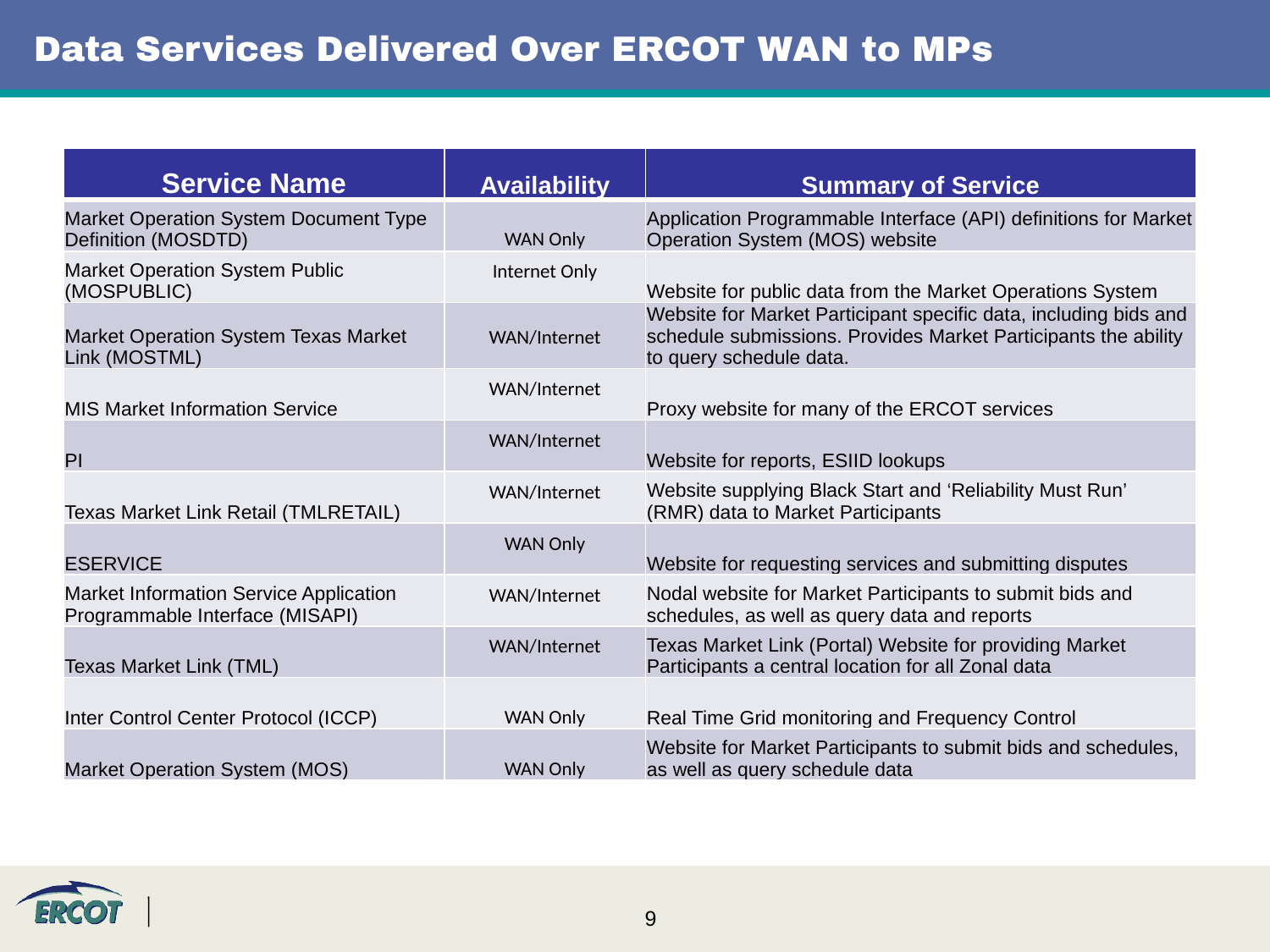

# Data Services Delivered Over ERCOT WAN to MPs
| Service Name | Availability | Summary of Service |
| --- | --- | --- |
| Market Operation System Document Type Definition (MOSDTD) | WAN Only | Application Programmable Interface (API) definitions for Market Operation System (MOS) website |
| Market Operation System Public (MOSPUBLIC) | Internet Only | Website for public data from the Market Operations System |
| Market Operation System Texas Market Link (MOSTML) | WAN/Internet | Website for Market Participant specific data, including bids and schedule submissions. Provides Market Participants the ability to query schedule data. |
| MIS Market Information Service | WAN/Internet | Proxy website for many of the ERCOT services |
| PI | WAN/Internet | Website for reports, ESIID lookups |
| Texas Market Link Retail (TMLRETAIL) | WAN/Internet | Website supplying Black Start and ‘Reliability Must Run’ (RMR) data to Market Participants |
| ESERVICE | WAN Only | Website for requesting services and submitting disputes |
| Market Information Service Application Programmable Interface (MISAPI) | WAN/Internet | Nodal website for Market Participants to submit bids and schedules, as well as query data and reports |
| Texas Market Link (TML) | WAN/Internet | Texas Market Link (Portal) Website for providing Market Participants a central location for all Zonal data |
| Inter Control Center Protocol (ICCP) | WAN Only | Real Time Grid monitoring and Frequency Control |
| Market Operation System (MOS) | WAN Only | Website for Market Participants to submit bids and schedules, as well as query schedule data |